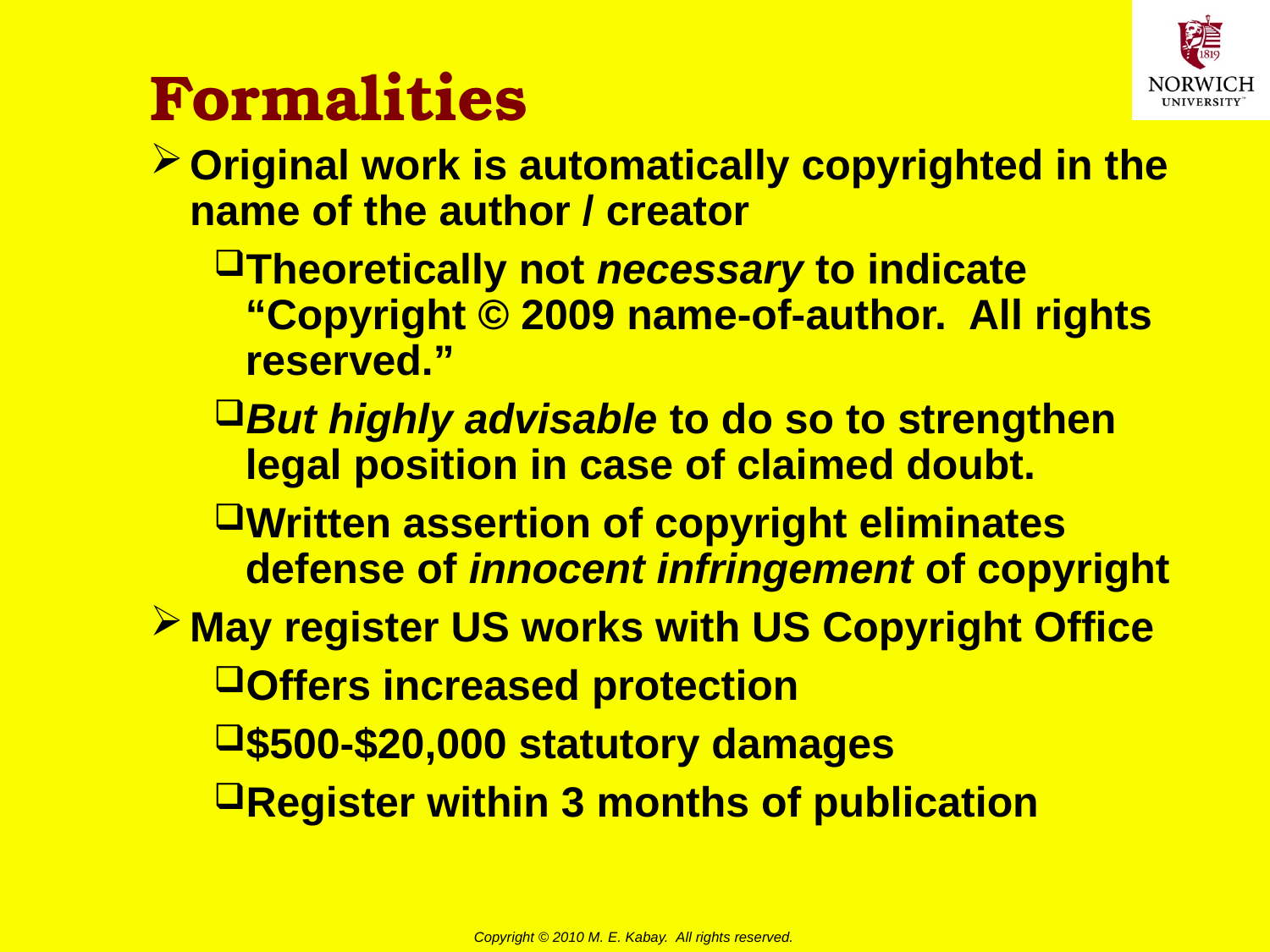

# Formalities
Original work is automatically copyrighted in the name of the author / creator
Theoretically not necessary to indicate “Copyright © 2009 name-of-author.  All rights reserved.”
But highly advisable to do so to strengthen legal position in case of claimed doubt.
Written assertion of copyright eliminates defense of innocent infringement of copyright
May register US works with US Copyright Office
Offers increased protection
$500-$20,000 statutory damages
Register within 3 months of publication